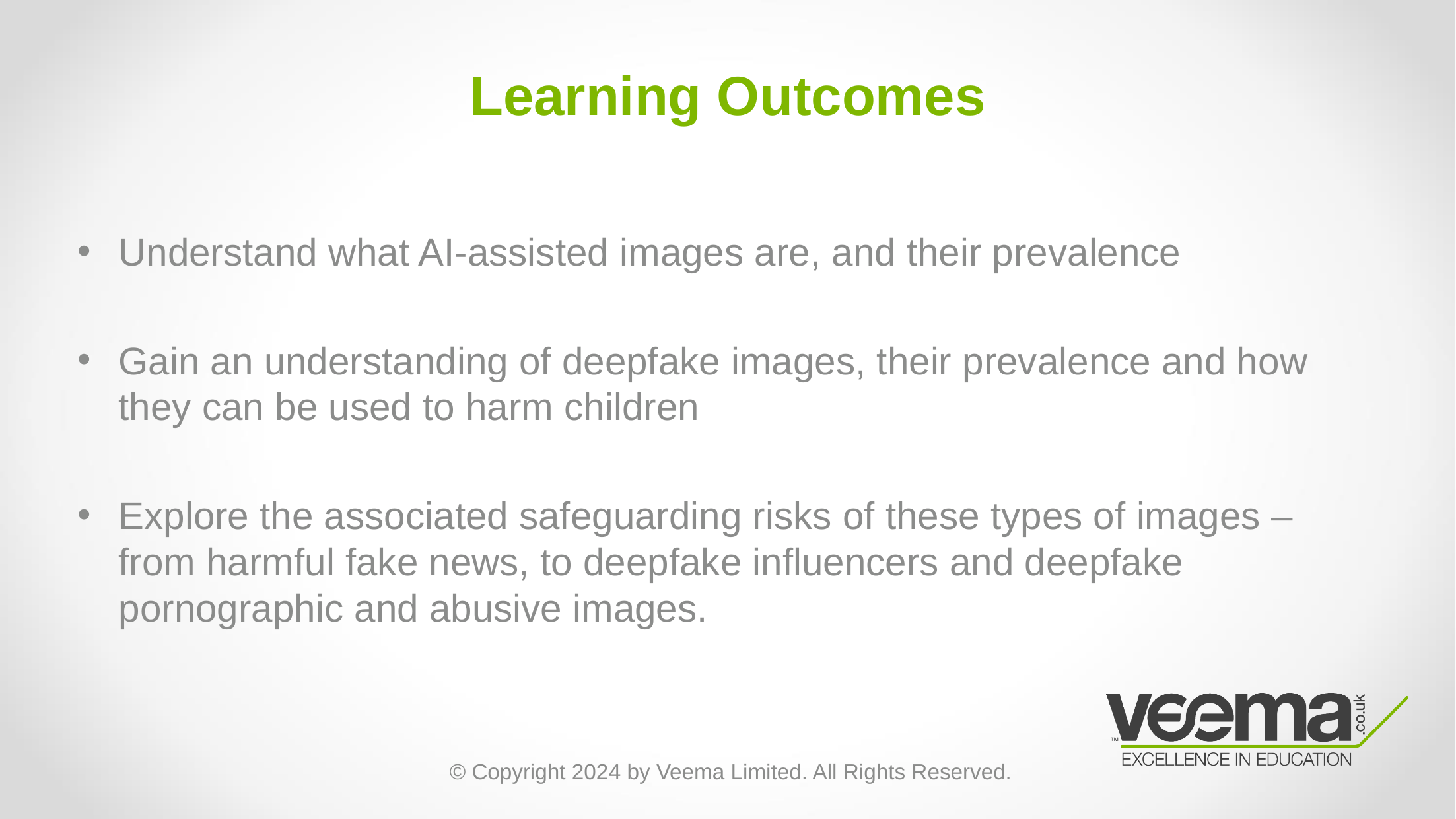

# Learning Outcomes
Understand what AI-assisted images are, and their prevalence

Gain an understanding of deepfake images, their prevalence and how they can be used to harm children

Explore the associated safeguarding risks of these types of images – from harmful fake news, to deepfake influencers and deepfake pornographic and abusive images.